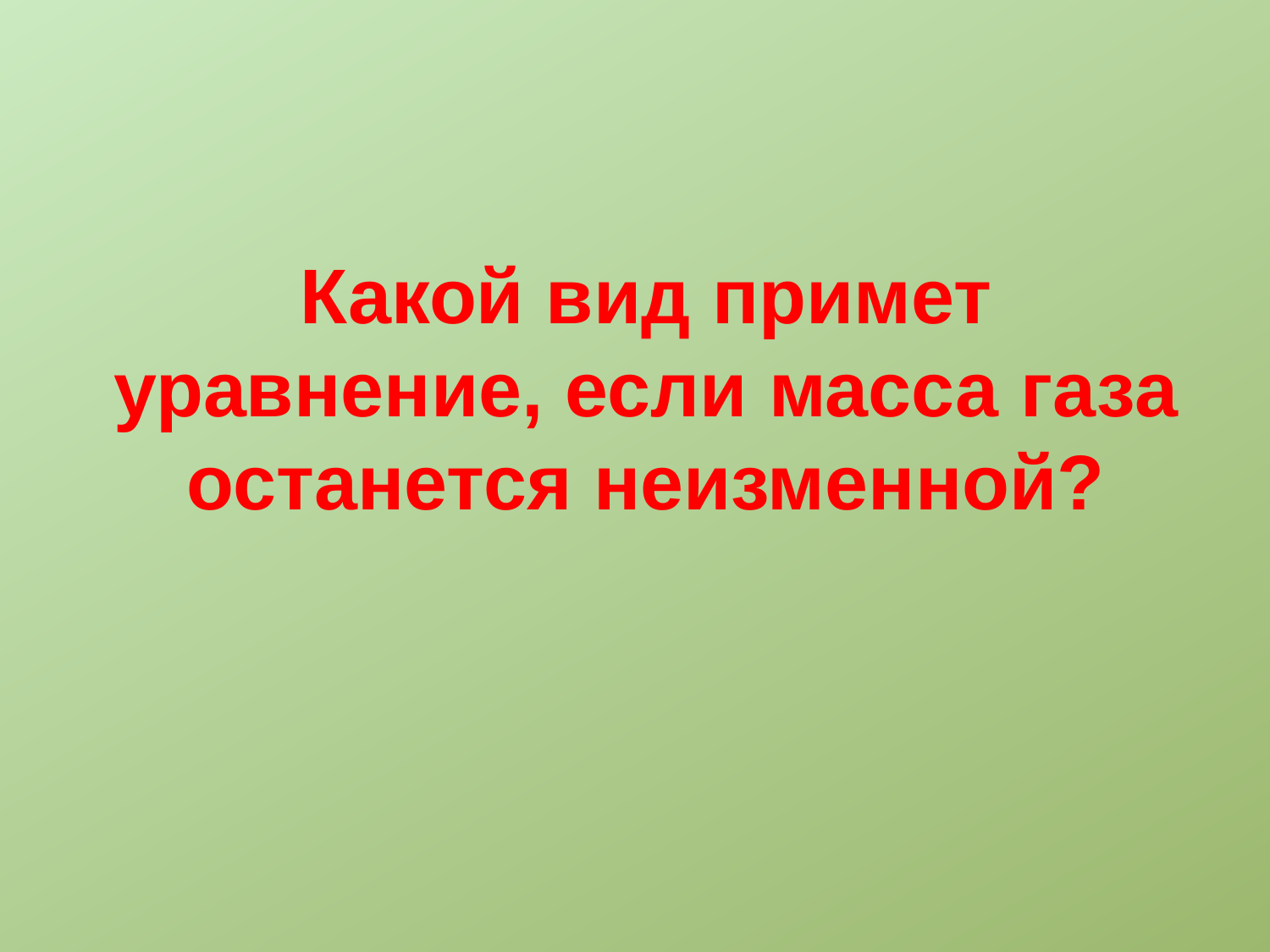

# Какой вид примет уравнение, если масса газа останется неизменной?